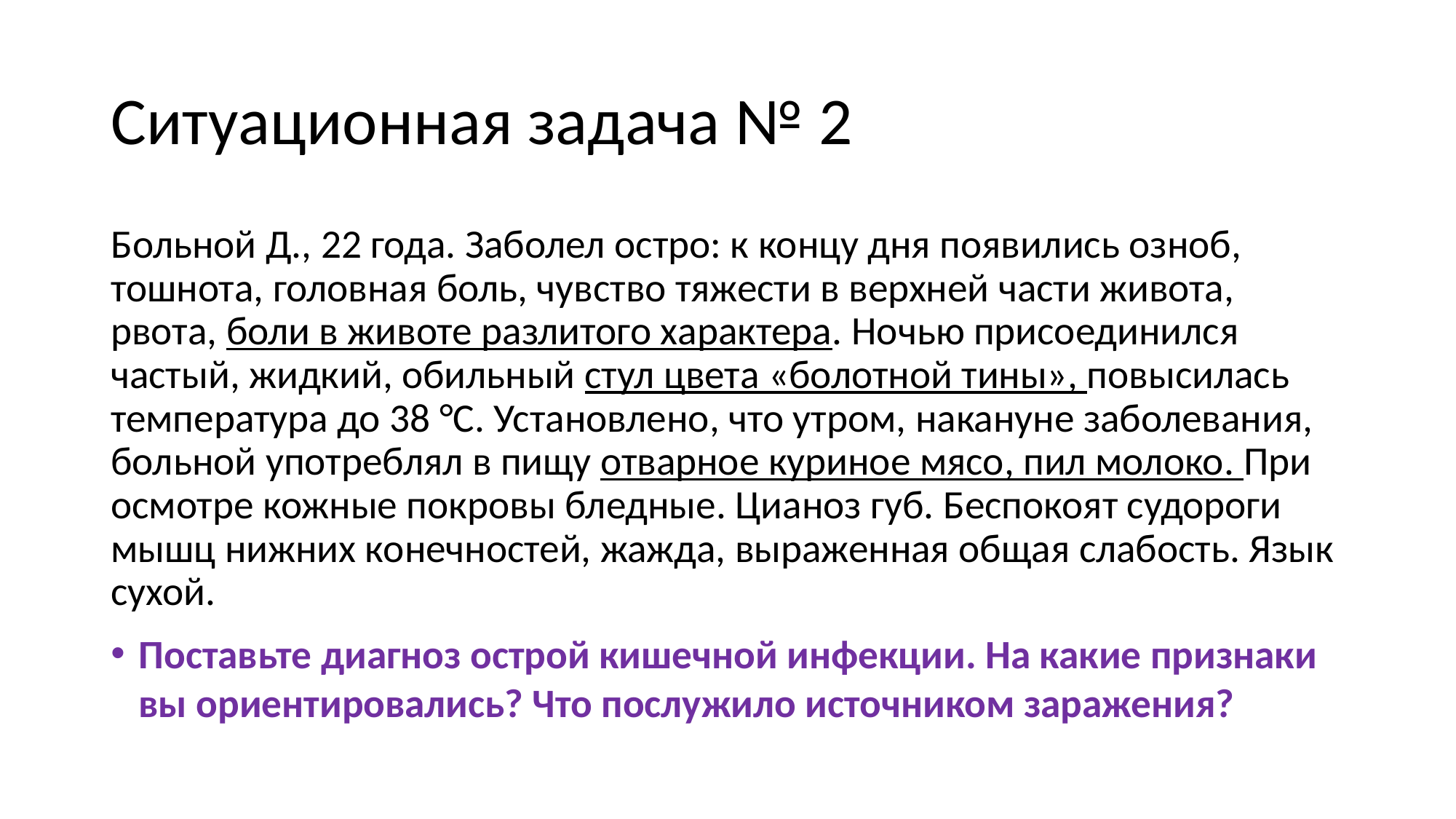

# Ситуационная задача № 2
Больной Д., 22 года. Заболел остро: к концу дня появились озноб, тошнота, головная боль, чувство тяжести в верхней части живота, рвота, боли в животе разлитого характера. Ночью присоединился частый, жидкий, обильный стул цвета «болотной тины», повысилась температура до 38 °С. Установлено, что утром, накануне заболевания, больной употреблял в пищу отварное куриное мясо, пил молоко. При осмотре кожные покровы бледные. Цианоз губ. Беспокоят судороги мышц нижних конечностей, жажда, выраженная общая слабость. Язык сухой.
Поставьте диагноз острой кишечной инфекции. На какие признаки вы ориентировались? Что послужило источником заражения?